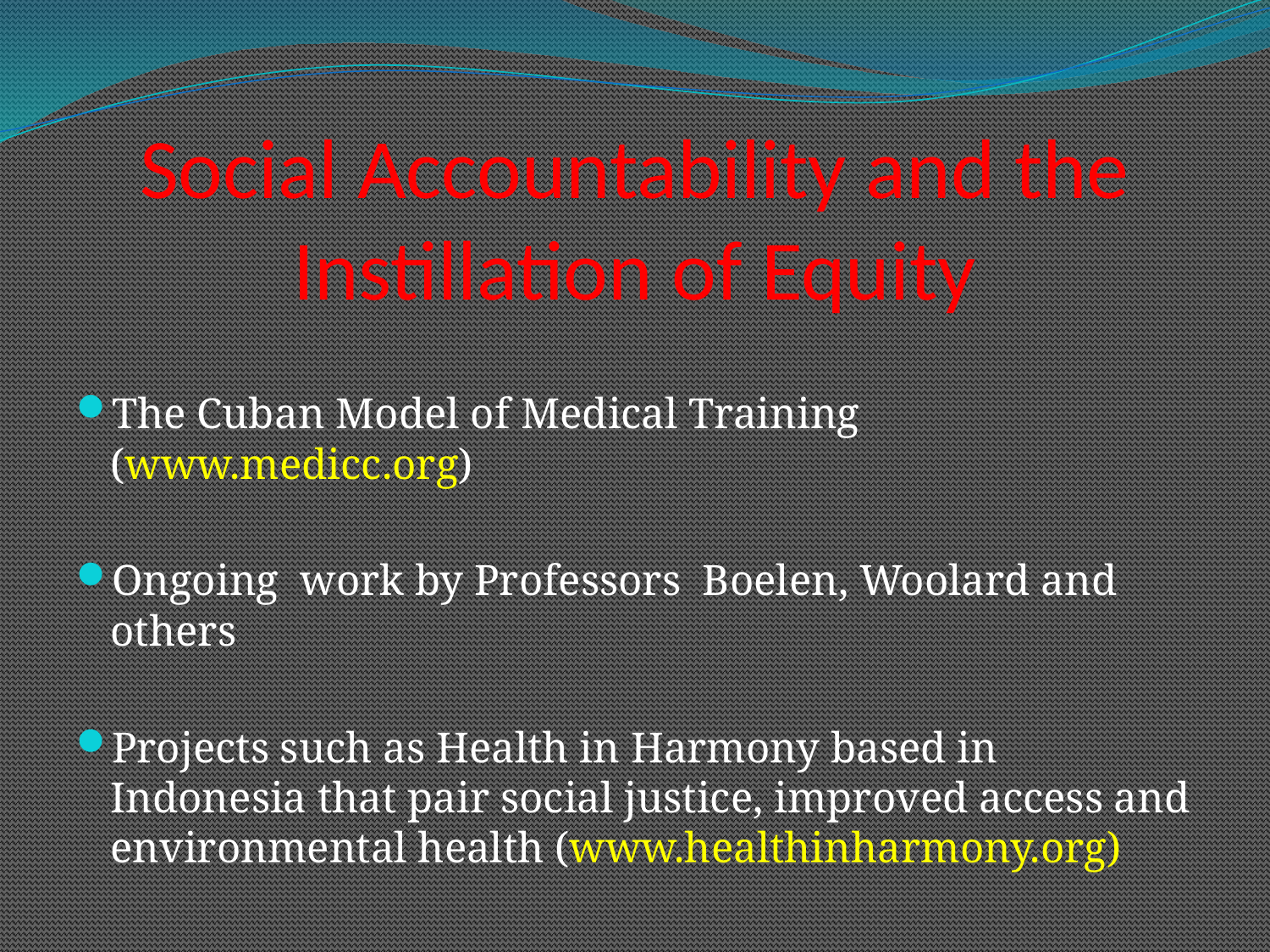

# Social Accountability and the Instillation of Equity
The Cuban Model of Medical Training (www.medicc.org)

Ongoing  work by Professors  Boelen, Woolard and others

Projects such as Health in Harmony based in Indonesia that pair social justice, improved access and environmental health (www.healthinharmony.org)